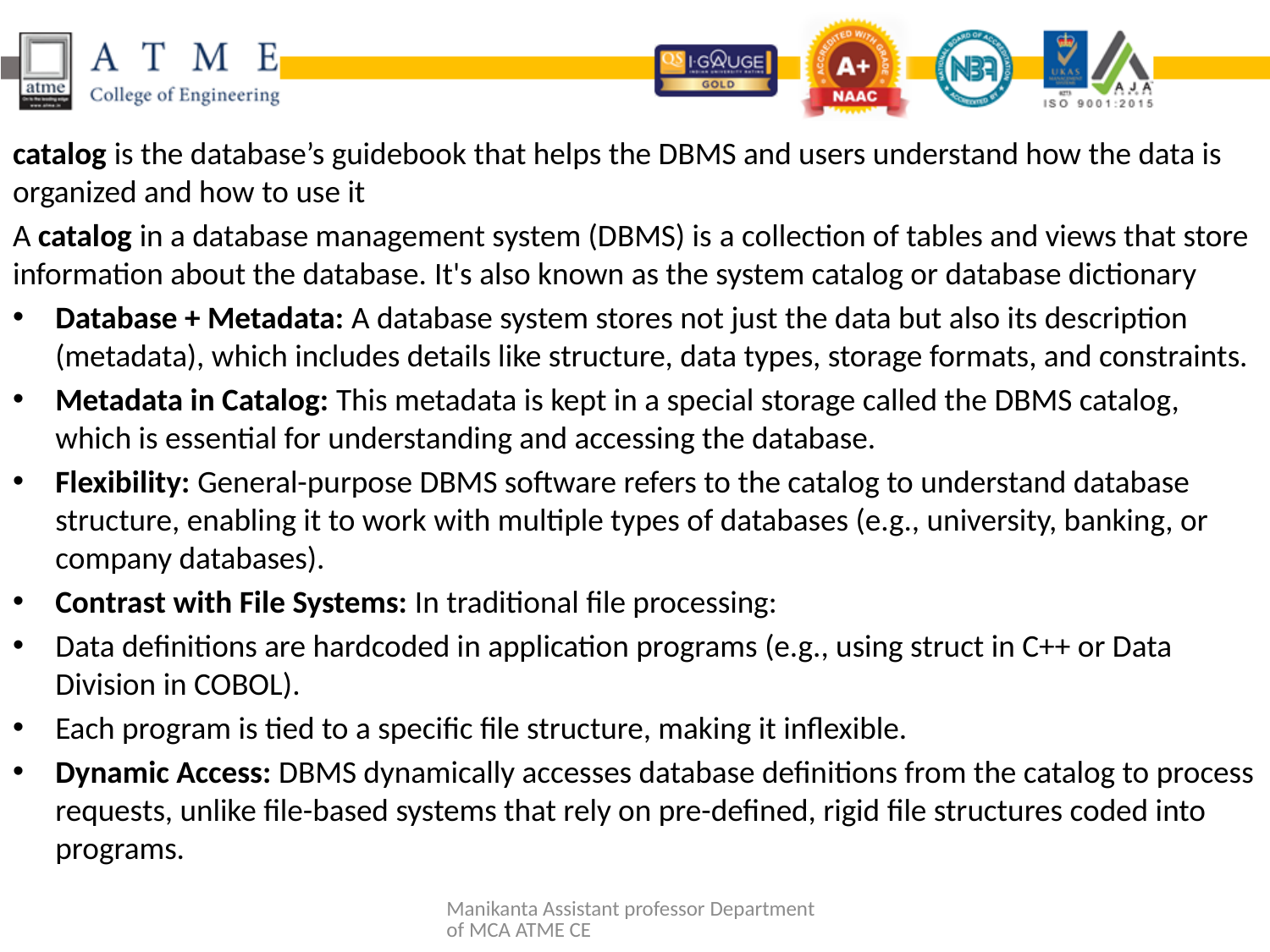

catalog is the database’s guidebook that helps the DBMS and users understand how the data is organized and how to use it
A catalog in a database management system (DBMS) is a collection of tables and views that store information about the database. It's also known as the system catalog or database dictionary
Database + Metadata: A database system stores not just the data but also its description (metadata), which includes details like structure, data types, storage formats, and constraints.
Metadata in Catalog: This metadata is kept in a special storage called the DBMS catalog, which is essential for understanding and accessing the database.
Flexibility: General-purpose DBMS software refers to the catalog to understand database structure, enabling it to work with multiple types of databases (e.g., university, banking, or company databases).
Contrast with File Systems: In traditional file processing:
Data definitions are hardcoded in application programs (e.g., using struct in C++ or Data Division in COBOL).
Each program is tied to a specific file structure, making it inflexible.
Dynamic Access: DBMS dynamically accesses database definitions from the catalog to process requests, unlike file-based systems that rely on pre-defined, rigid file structures coded into programs.

Manikanta Assistant professor Department of MCA ATME CE